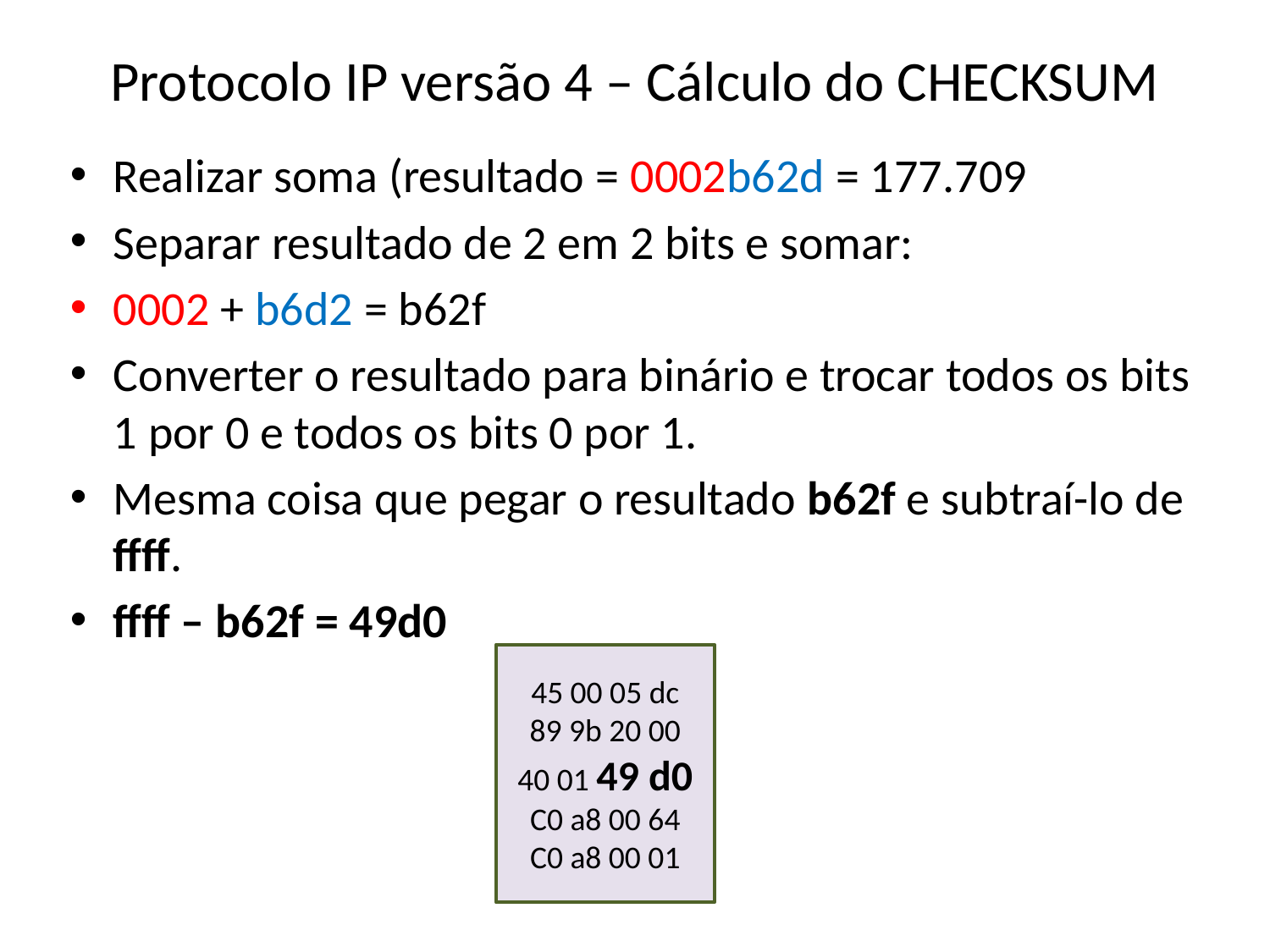

# Protocolo IP versão 4 – Cálculo do CHECKSUM
Realizar soma (resultado = 0002b62d = 177.709
Separar resultado de 2 em 2 bits e somar:
0002 + b6d2 = b62f
Converter o resultado para binário e trocar todos os bits 1 por 0 e todos os bits 0 por 1.
Mesma coisa que pegar o resultado b62f e subtraí-lo de ffff.
ffff – b62f = 49d0

45 00 05 dc
89 9b 20 00
40 01 49 d0
C0 a8 00 64
C0 a8 00 01